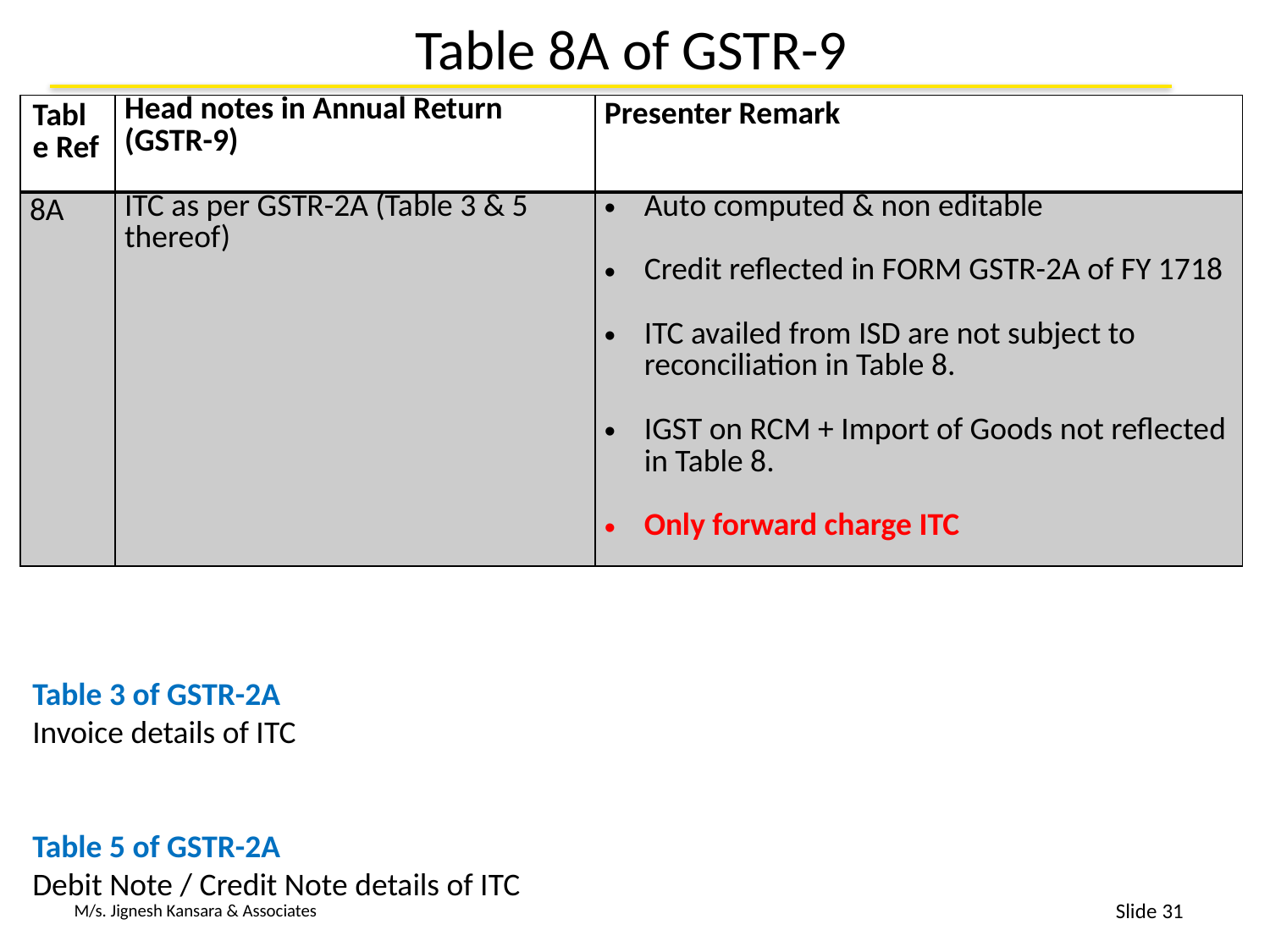

# Table 8A of GSTR-9
| Table Ref | Head notes in Annual Return (GSTR-9) | Presenter Remark |
| --- | --- | --- |
| 8A | ITC as per GSTR-2A (Table 3 & 5 thereof) | Auto computed & non editable Credit reflected in FORM GSTR-2A of FY 1718 ITC availed from ISD are not subject to reconciliation in Table 8. IGST on RCM + Import of Goods not reflected in Table 8. Only forward charge ITC |

Table 3 of GSTR-2A
Invoice details of ITC

Table 5 of GSTR-2A
Debit Note / Credit Note details of ITC
31